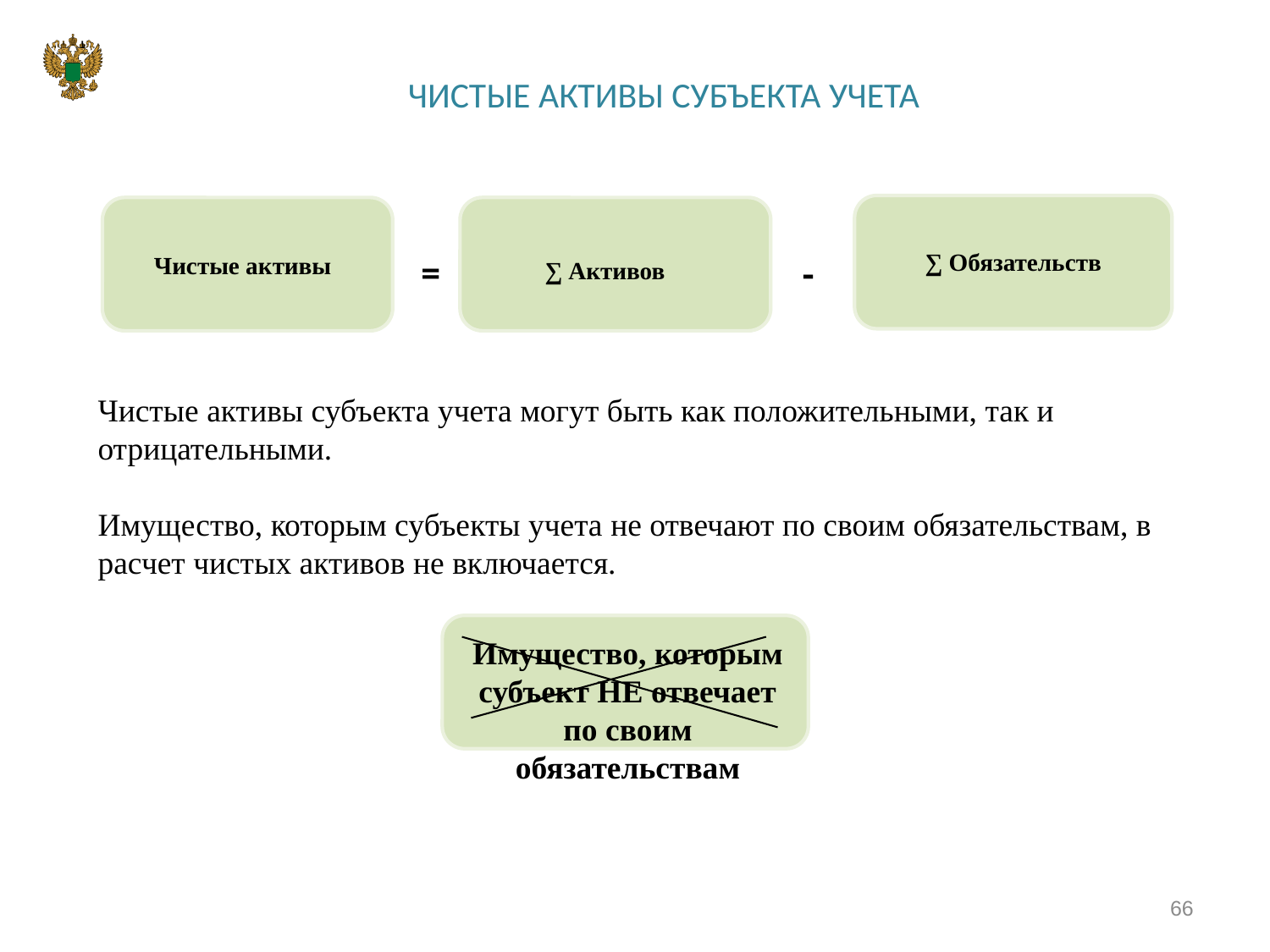

# ЧИСТЫЕ АКТИВЫ СУБЪЕКТА УЧЕТА

∑ Обязательств

=
Чистые активы
-
∑ Активов
Чистые активы субъекта учета могут быть как положительными, так и отрицательными.

Имущество, которым субъекты учета не отвечают по своим обязательствам, в расчет чистых активов не включается.

Имущество, которым субъект НЕ отвечает по своим обязательствам
66